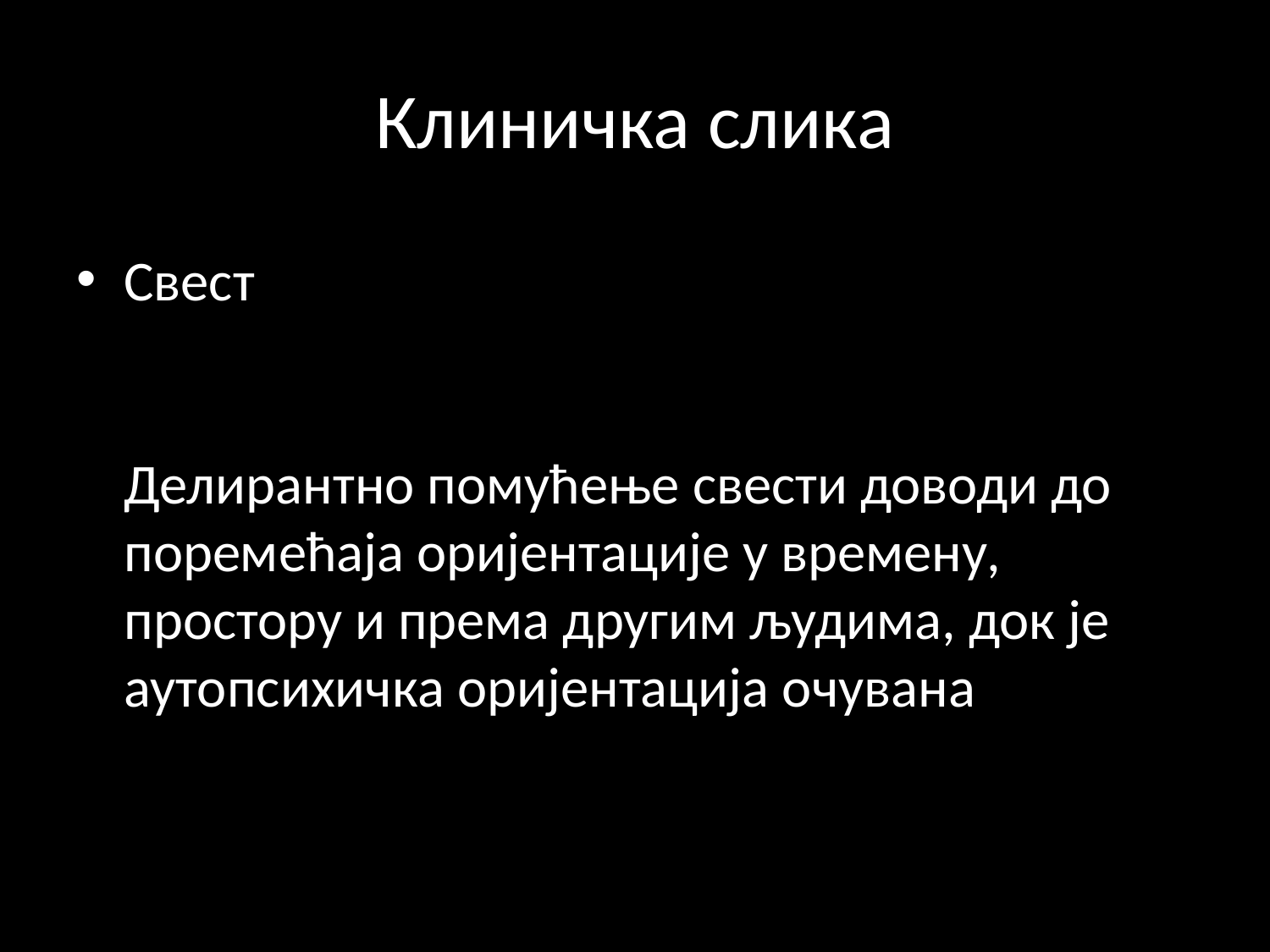

# Клиничка слика
Свест
Делирантно помућење свести доводи до поремећаја оријентације у времену, простору и према другим људима, док је аутопсихичка оријентација очувана